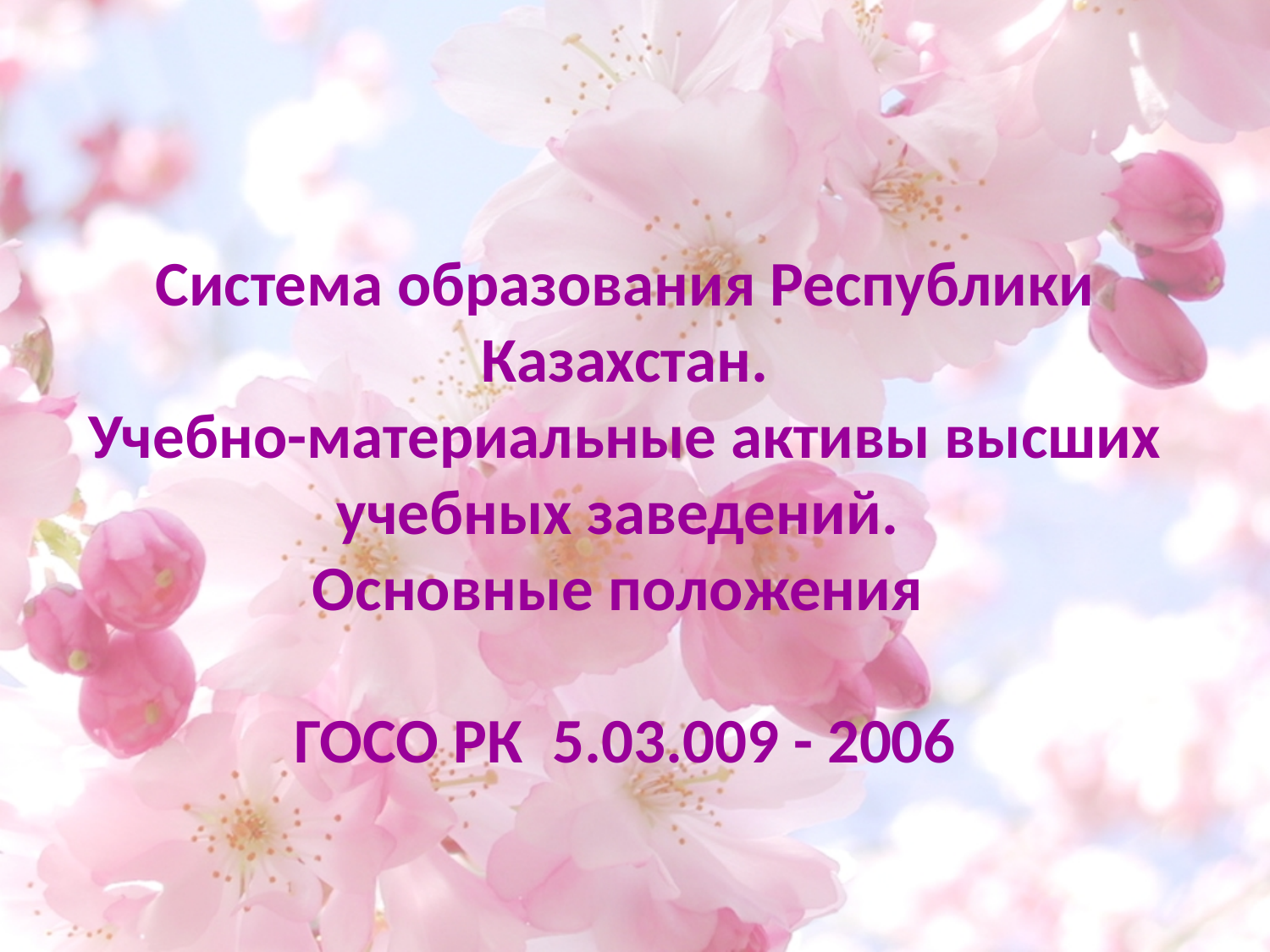

Система образования Республики Казахстан.
Учебно-материальные активы высших учебных заведений.
Основные положения

ГОСО РК  5.03.009 - 2006